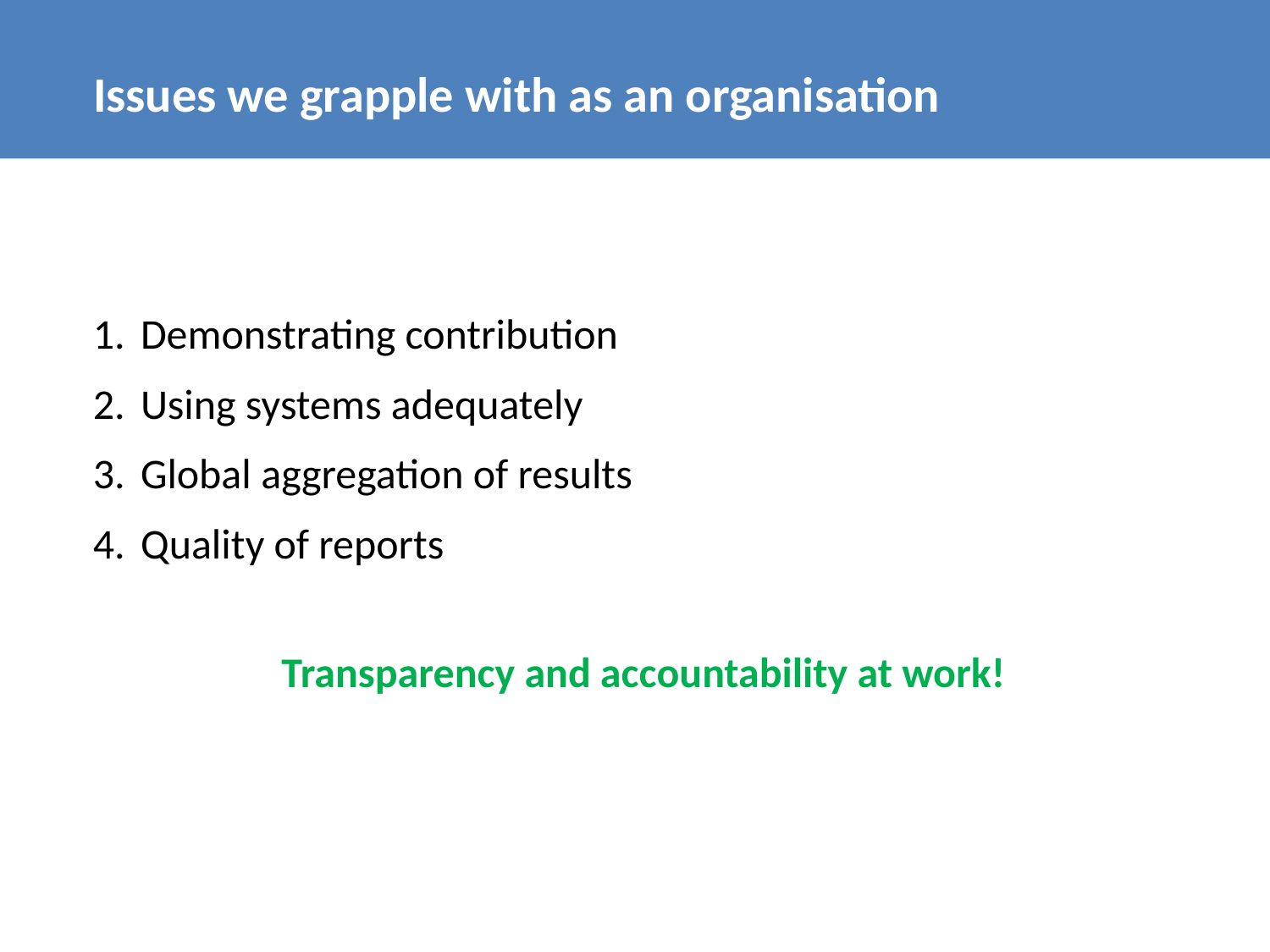

# Issues we grapple with as an organisation

Demonstrating contribution
Using systems adequately
Global aggregation of results
Quality of reports

Transparency and accountability at work!